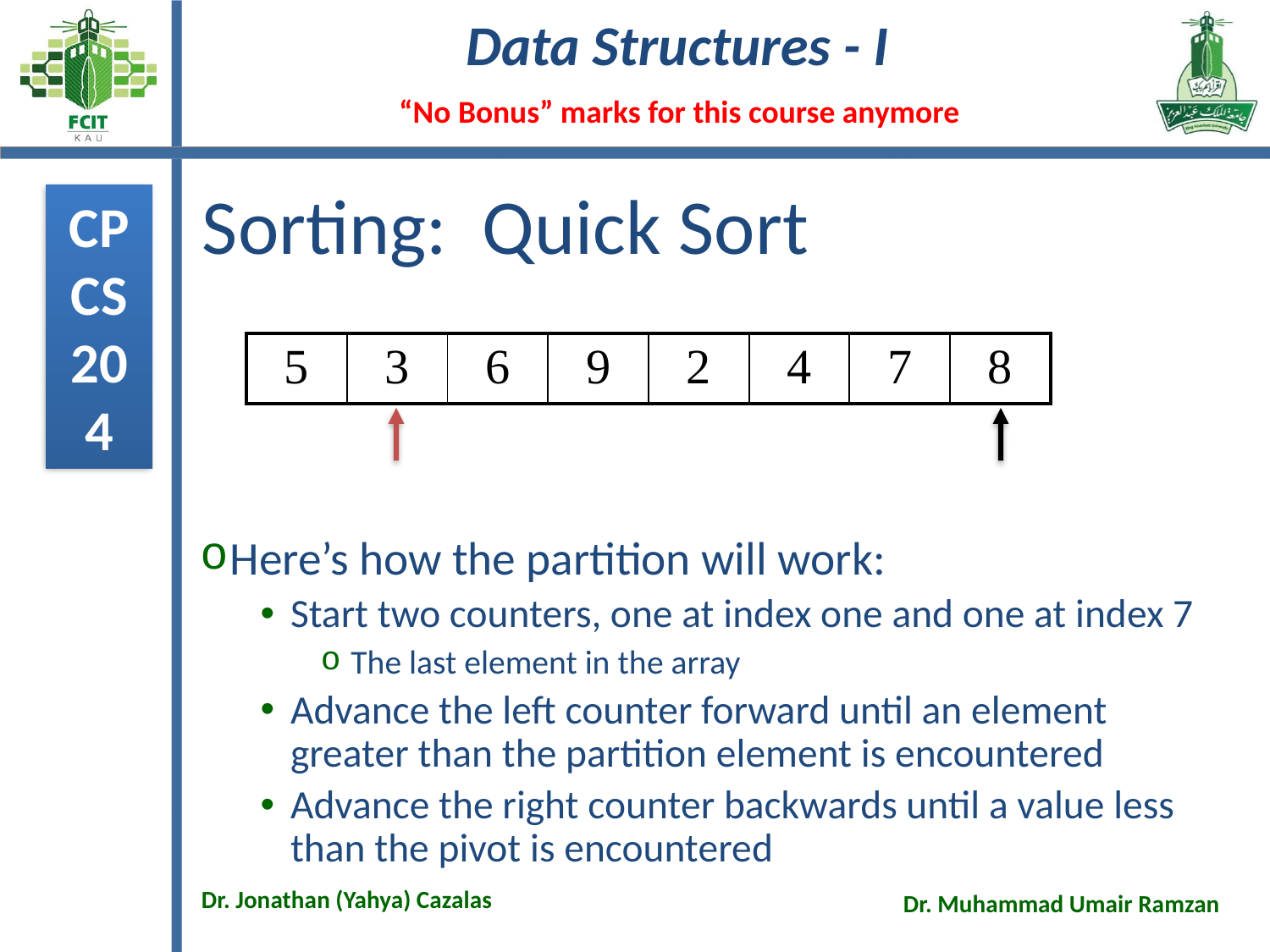

# Sorting:  Quick Sort

Here’s how the partition will work:
Start two counters, one at index one and one at index 7
The last element in the array
Advance the left counter forward until an element greater than the partition element is encountered
Advance the right counter backwards until a value less than the pivot is encountered

| 5 | 3 | 6 | 9 | 2 | 4 | 7 | 8 |
| --- | --- | --- | --- | --- | --- | --- | --- |